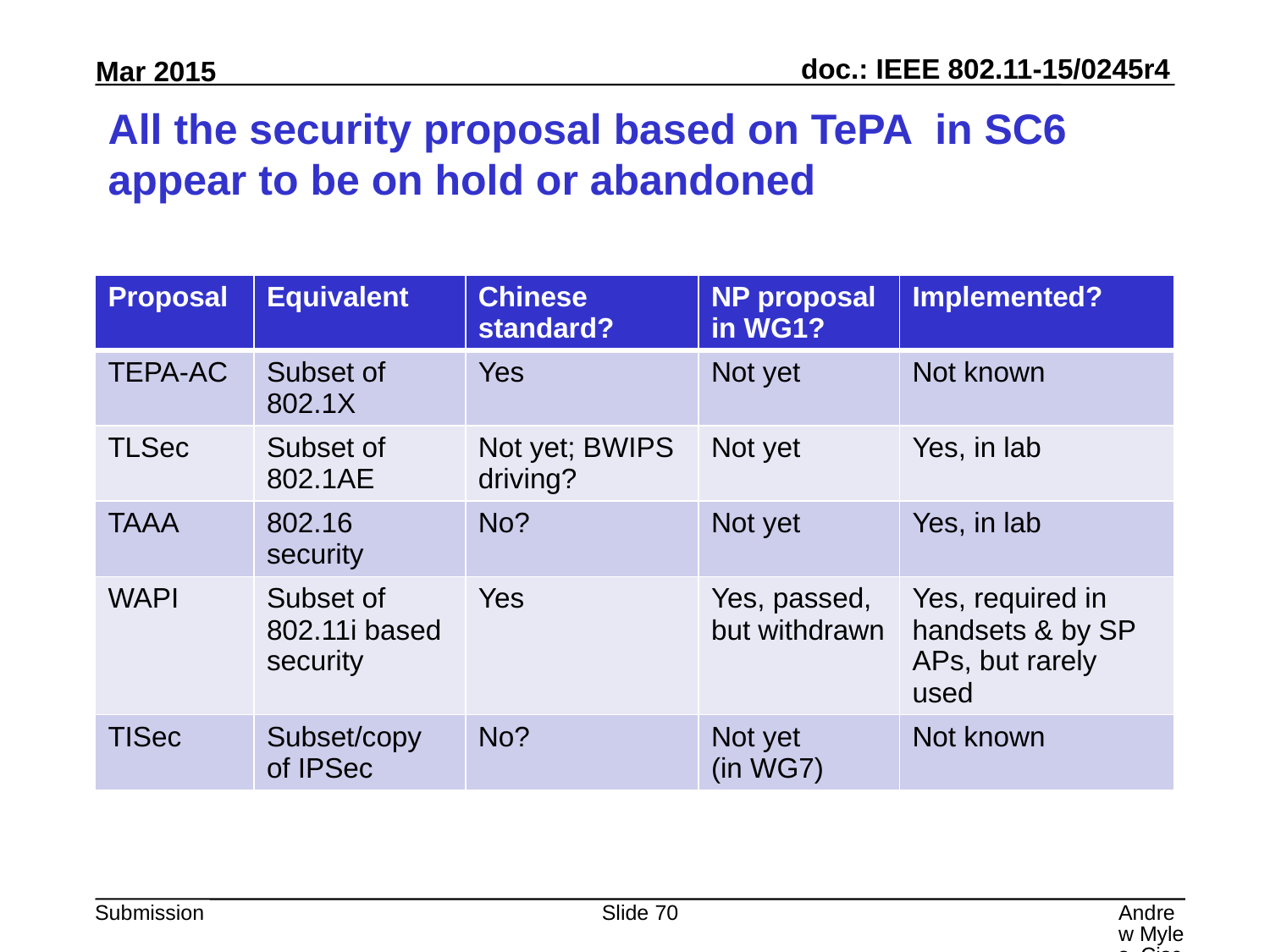

# All the security proposal based on TePA  in SC6 appear to be on hold or abandoned
| Proposal | Equivalent | Chinese standard? | NP proposal in WG1? | Implemented? |
| --- | --- | --- | --- | --- |
| TEPA-AC | Subset of 802.1X | Yes | Not yet | Not known |
| TLSec | Subset of 802.1AE | Not yet; BWIPS driving? | Not yet | Yes, in lab |
| TAAA | 802.16 security | No? | Not yet | Yes, in lab |
| WAPI | Subset of 802.11i based security | Yes | Yes, passed, but withdrawn | Yes, required in handsets & by SP APs, but rarely used |
| TISec | Subset/copy of IPSec | No? | Not yet (in WG7) | Not known |
Slide 70
Andrew Myles, Cisco